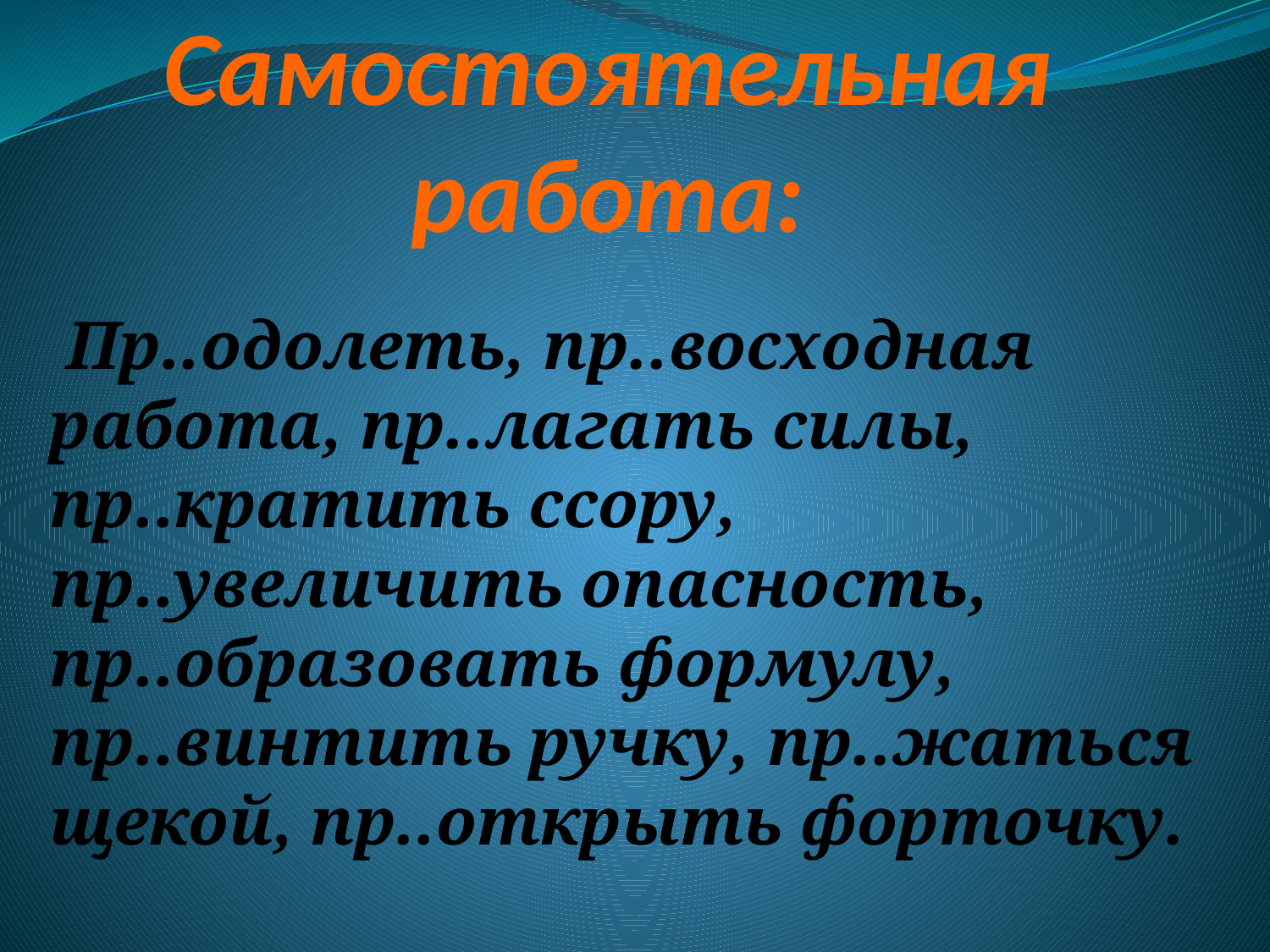

# Самостоятельная работа:
 Пр..одолеть, пр..восходная работа, пр..лагать силы, пр..кратить ссору, пр..увеличить опасность, пр..образовать формулу, пр..винтить ручку, пр..жаться щекой, пр..открыть форточку.